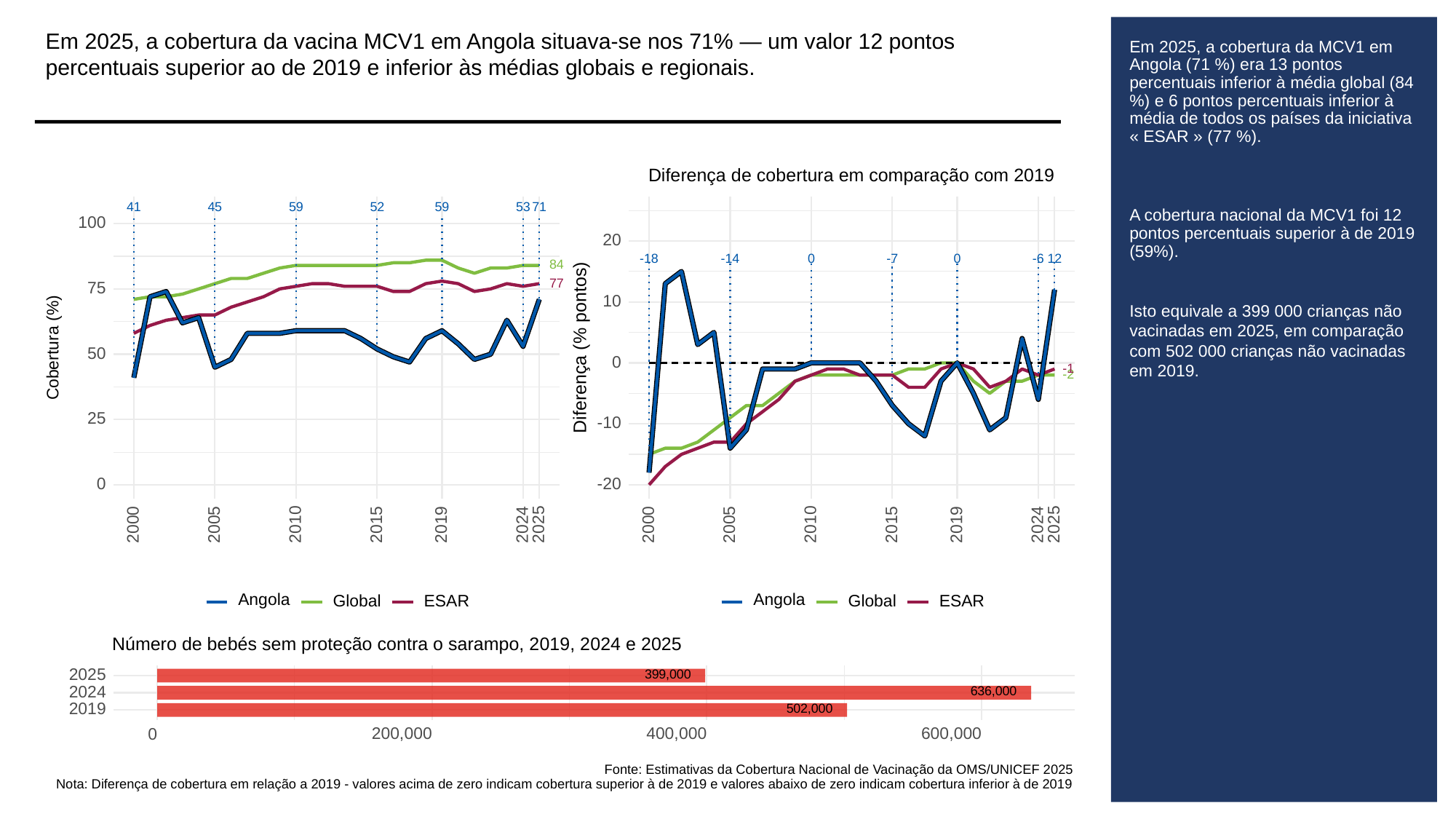

Em 2025, a cobertura da vacina MCV1 em Angola situava-se nos 71% — um valor 12 pontos percentuais superior ao de 2019 e inferior às médias globais e regionais.
# Em 2025, a cobertura da MCV1 em Angola (71 %) era 13 pontos percentuais inferior à média global (84 %) e 6 pontos percentuais inferior à média de todos os países da iniciativa « ESAR » (77 %).

A cobertura nacional da MCV1 foi 12 pontos percentuais superior à de 2019 (59%).

Isto equivale a 399 000 crianças não vacinadas em 2025, em comparação com 502 000 crianças não vacinadas em 2019.

Diferença de cobertura em comparação com 2019

53
59
52
59
45
41
71

100

20

-18
0
0
-6
-14
12
-7

84

77

75

10

Diferença (% pontos)
Cobertura (%)
50

0

-1
-2

25
-10

0
-20

2000
2005
2010
2015
2019
2024
2025
2000
2005
2010
2015
2019
2024
2025
Angola
Angola
Global
ESAR
Global
ESAR

Número de bebés sem proteção contra o sarampo, 2019, 2024 e 2025

399,000
2025

636,000
2024

502,000
2019

200,000
400,000
600,000
0
Fonte: Estimativas da Cobertura Nacional de Vacinação da OMS/UNICEF 2025
Nota: Diferença de cobertura em relação a 2019 - valores acima de zero indicam cobertura superior à de 2019 e valores abaixo de zero indicam cobertura inferior à de 2019